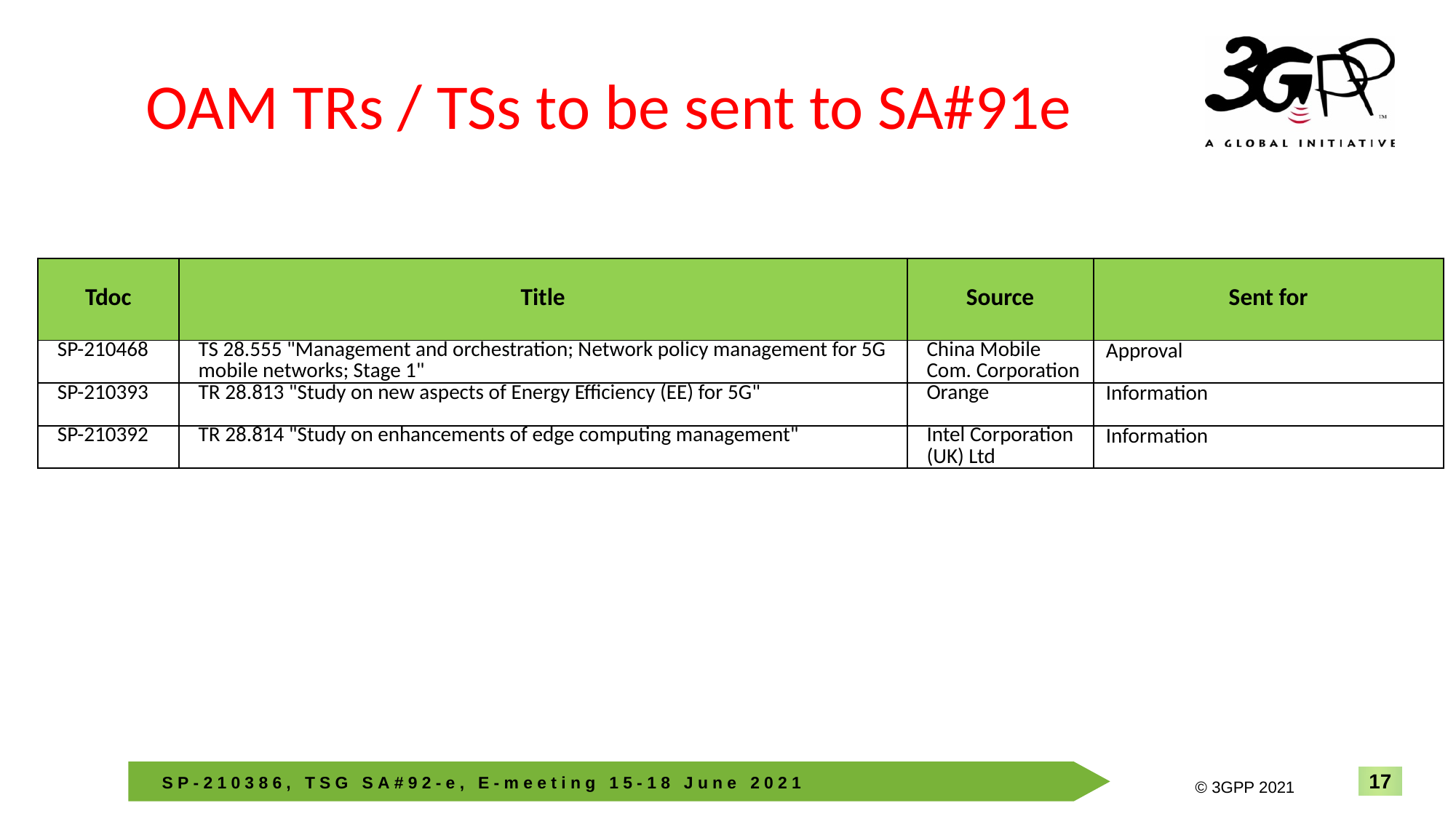

# OAM TRs / TSs to be sent to SA#91e
| Tdoc | Title | Source | Sent for |
| --- | --- | --- | --- |
| SP-210468 | TS 28.555 "Management and orchestration; Network policy management for 5G mobile networks; Stage 1" | China Mobile Com. Corporation | Approval |
| SP-210393 | TR 28.813 "Study on new aspects of Energy Efficiency (EE) for 5G" | Orange | Information |
| SP-210392 | TR 28.814 "Study on enhancements of edge computing management" | Intel Corporation (UK) Ltd | Information |